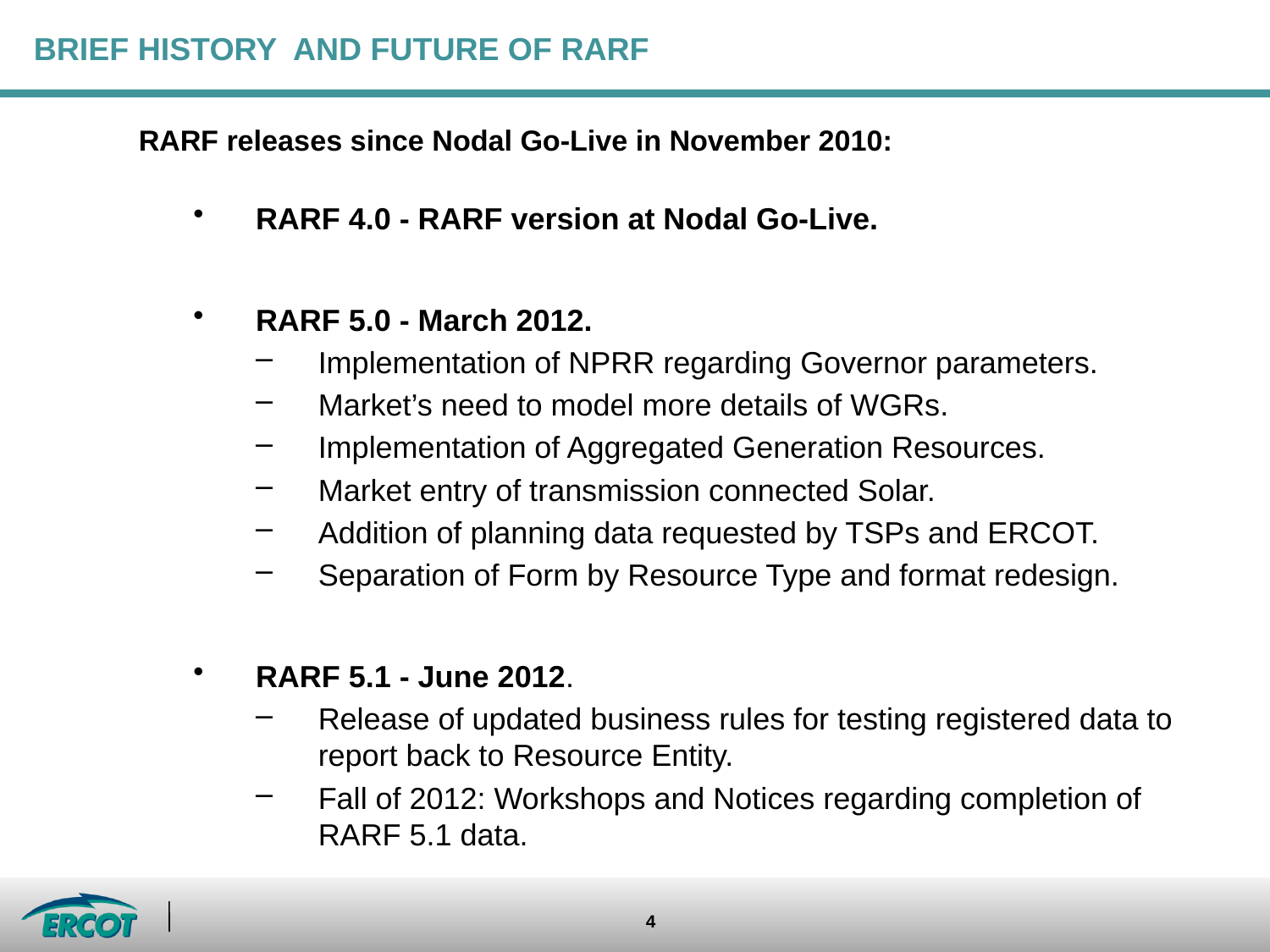

# Brief History  and Future of RARF
RARF releases since Nodal Go-Live in November 2010:

RARF 4.0 - RARF version at Nodal Go-Live.

RARF 5.0 - March 2012.
Implementation of NPRR regarding Governor parameters.
Market’s need to model more details of WGRs.
Implementation of Aggregated Generation Resources.
Market entry of transmission connected Solar.
Addition of planning data requested by TSPs and ERCOT.
Separation of Form by Resource Type and format redesign.

RARF 5.1 - June 2012.
Release of updated business rules for testing registered data to report back to Resource Entity.
Fall of 2012: Workshops and Notices regarding completion of RARF 5.1 data.